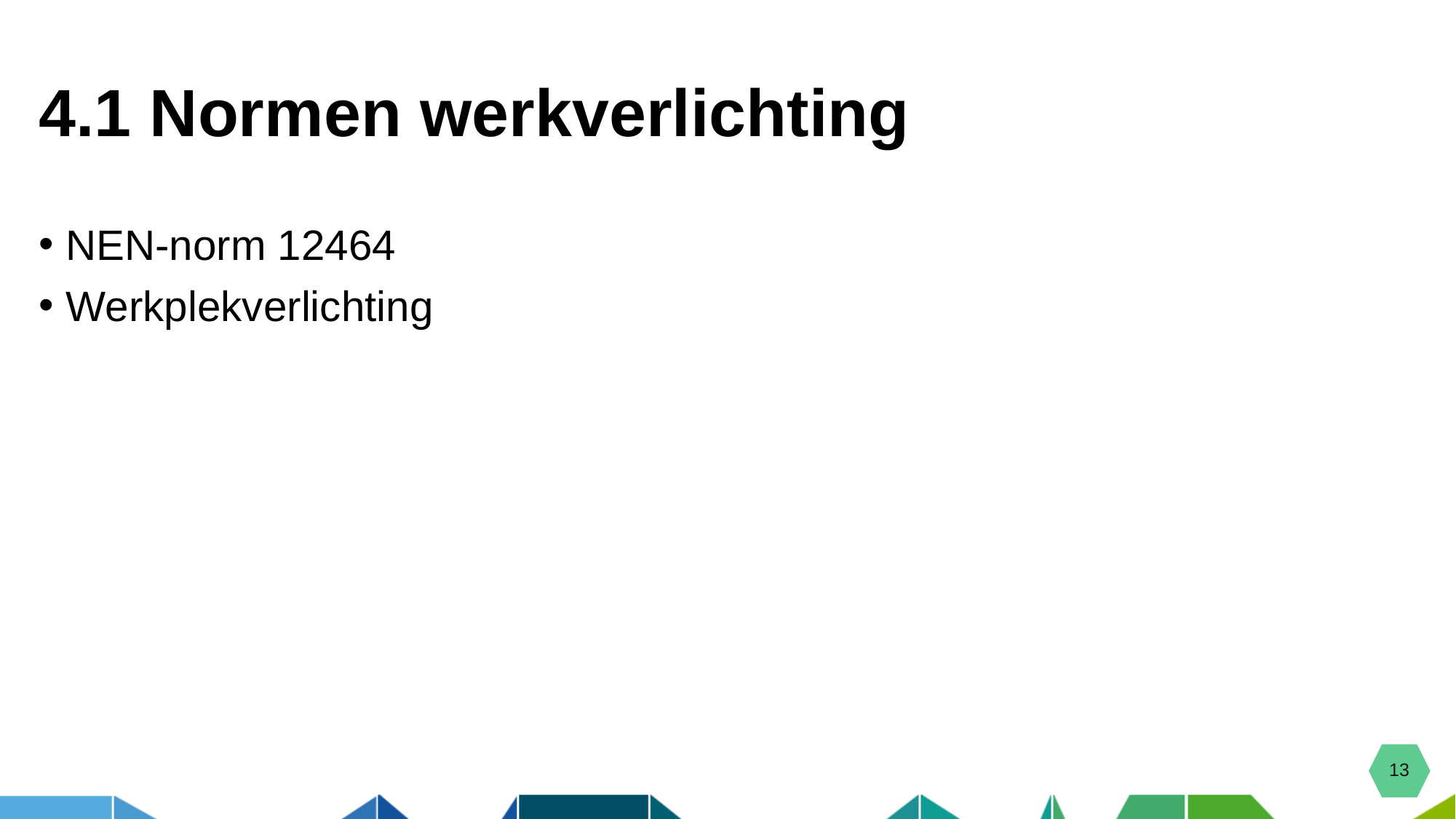

# 4.1 Normen werkverlichting
NEN-norm 12464
Werkplekverlichting

13